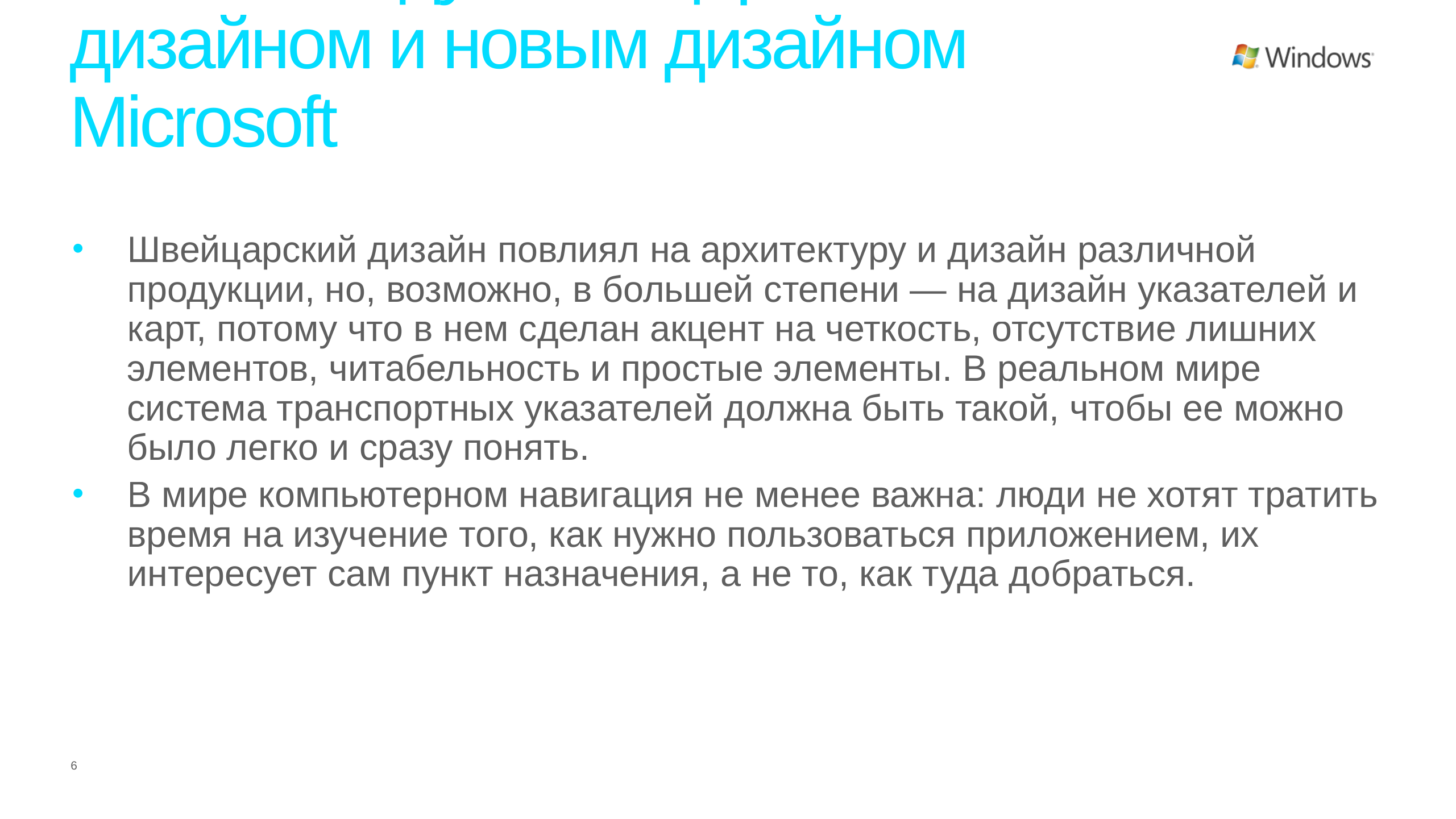

# Связь между Швейцарским дизайном и новым дизайном Microsoft

Швейцарский дизайн повлиял на архитектуру и дизайн различной продукции, но, возможно, в большей степени — на дизайн указателей и карт, потому что в нем сделан акцент на четкость, отсутствие лишних элементов, читабельность и простые элементы. В реальном мире система транспортных указателей должна быть такой, чтобы ее можно было легко и сразу понять.
В мире компьютерном навигация не менее важна: люди не хотят тратить время на изучение того, как нужно пользоваться приложением, их интересует сам пункт назначения, а не то, как туда добраться.